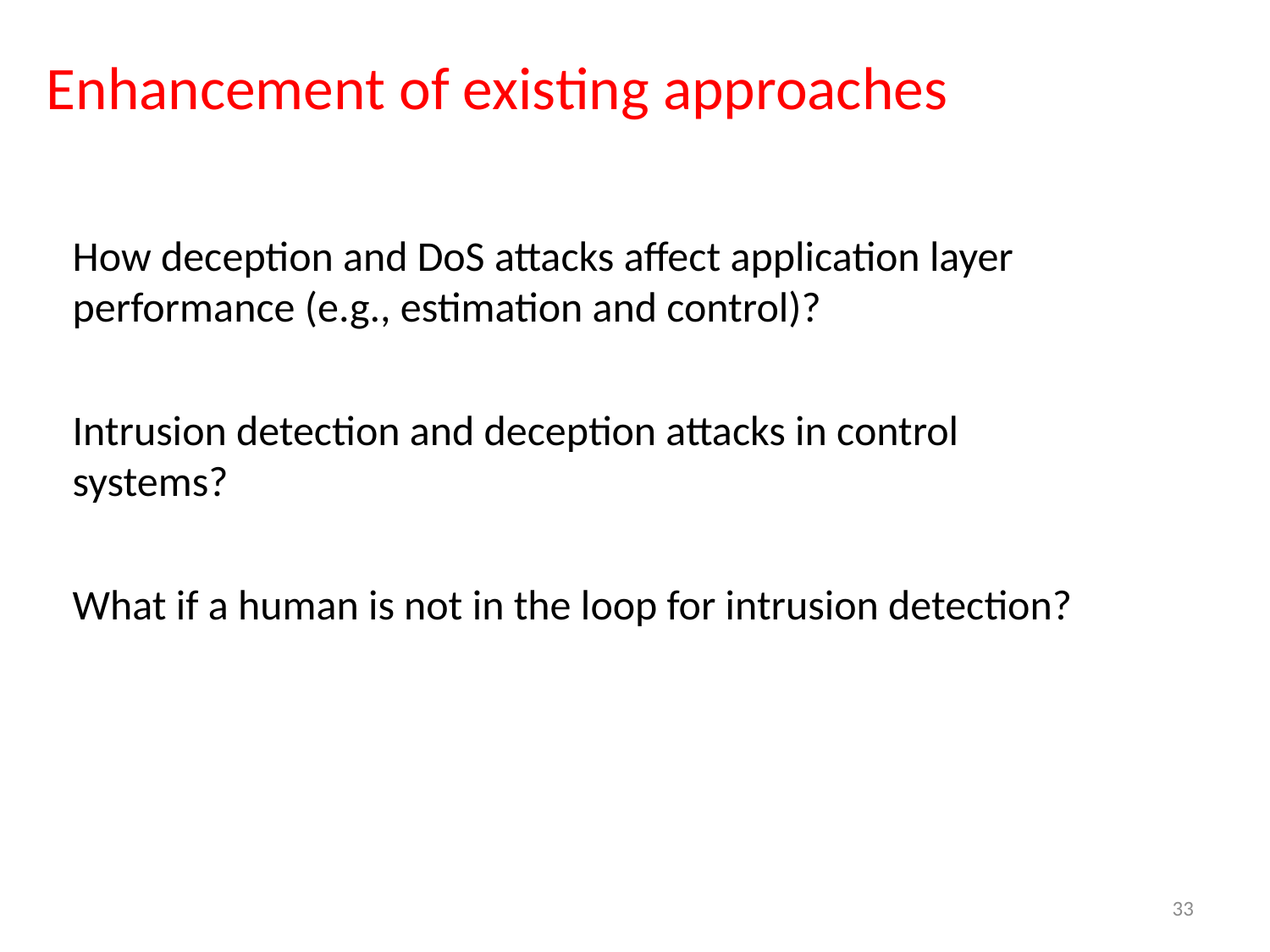

# Enhancement of existing approaches
How deception and DoS attacks affect application layer performance (e.g., estimation and control)?
Intrusion detection and deception attacks in control systems?
What if a human is not in the loop for intrusion detection?
33